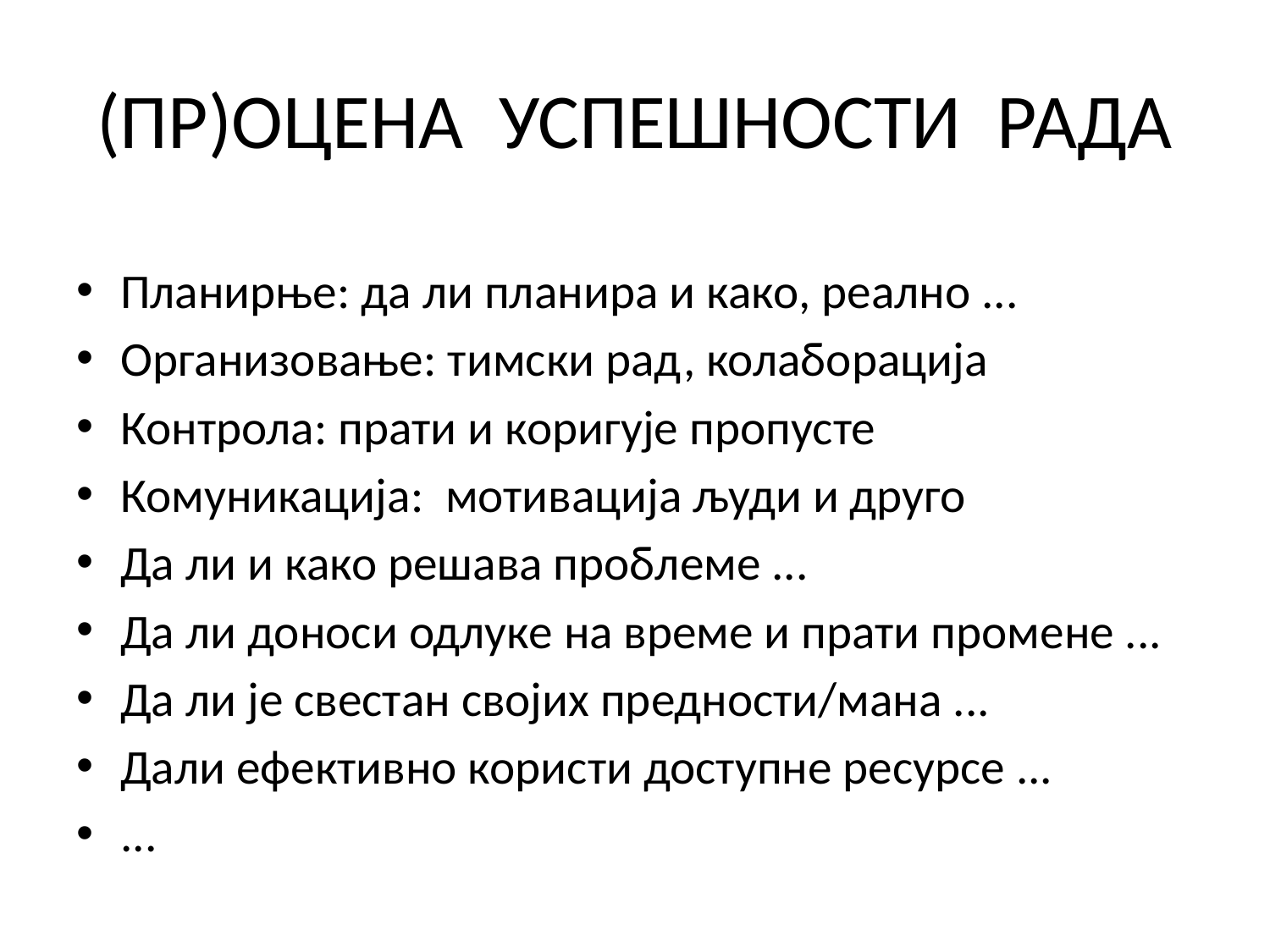

# (ПР)ОЦЕНА  УСПЕШНОСТИ  РАДА
Планирње: да ли планира и како, реално ...
Организовање: тимски рад, колаборација
Контрола: прати и коригује пропусте
Комуникација:  мотивација људи и друго
Да ли и како решава проблеме ...
Да ли доноси одлуке на време и прати промене ...
Да ли је свестан својих предности/мана ...
Дали ефективно користи доступне ресурсе ...
...